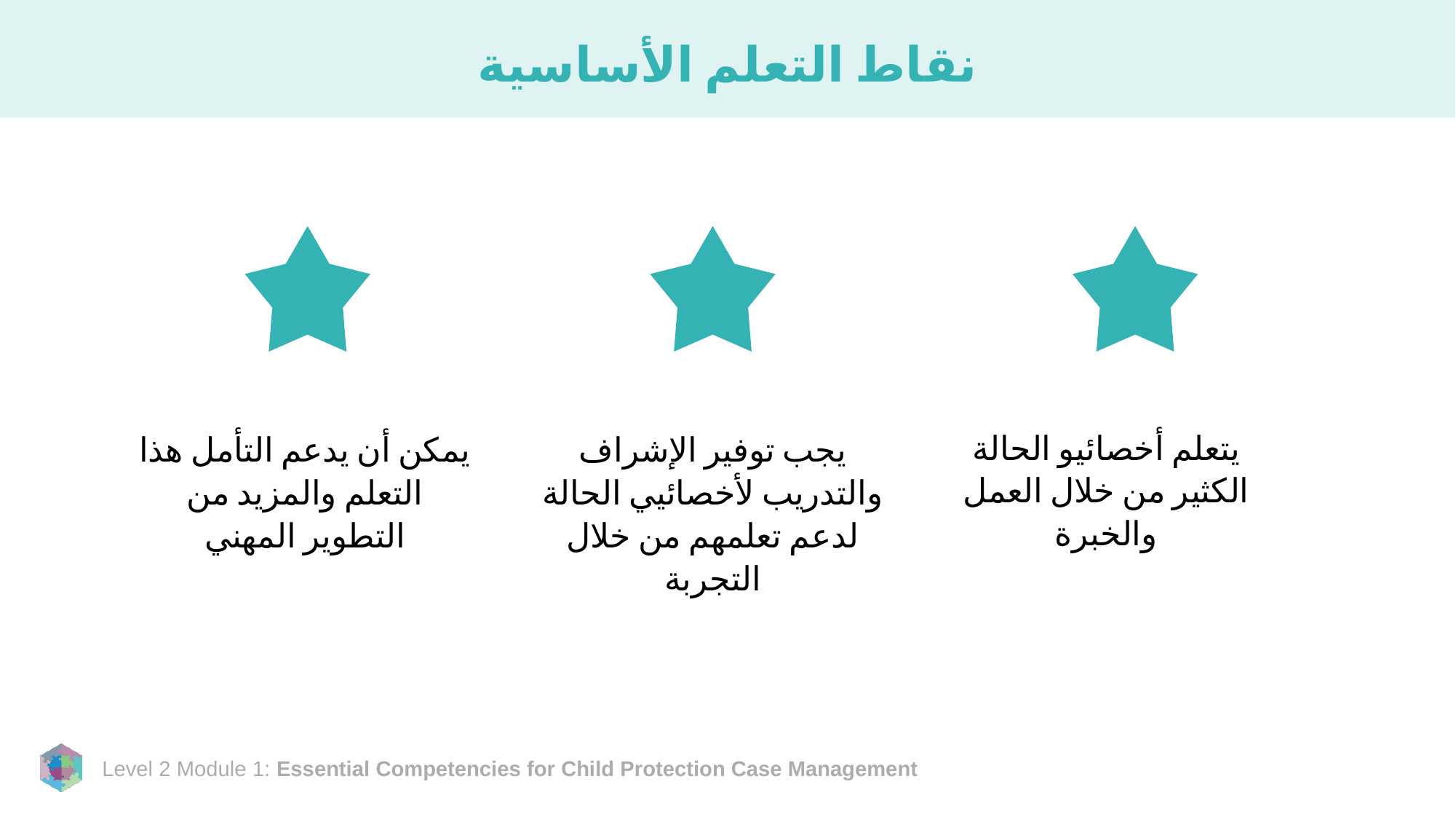

# نقاط التعلم الأساسية

يتعلم أخصائيو الحالة الكثير من خلال العمل والخبرة
يمكن أن يدعم التأمل هذا التعلم والمزيد من التطوير المهني
يجب توفير الإشراف والتدريب لأخصائيي الحالة لدعم تعلمهم من خلال التجربة